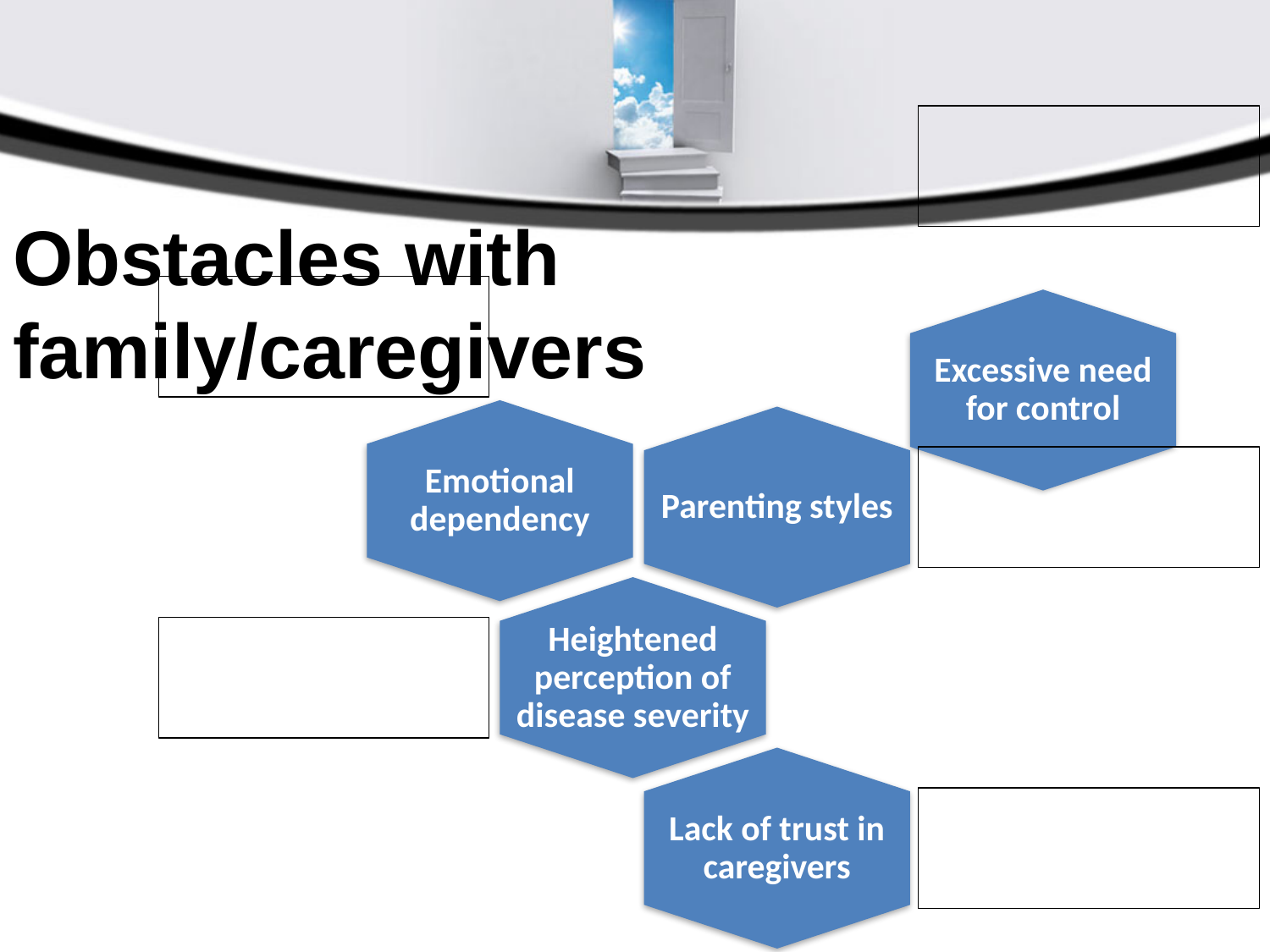

# Obstacles with family/caregivers

Excessive need for control
Emotional dependency
Parenting styles

Heightened perception of disease severity

Lack of trust in caregivers